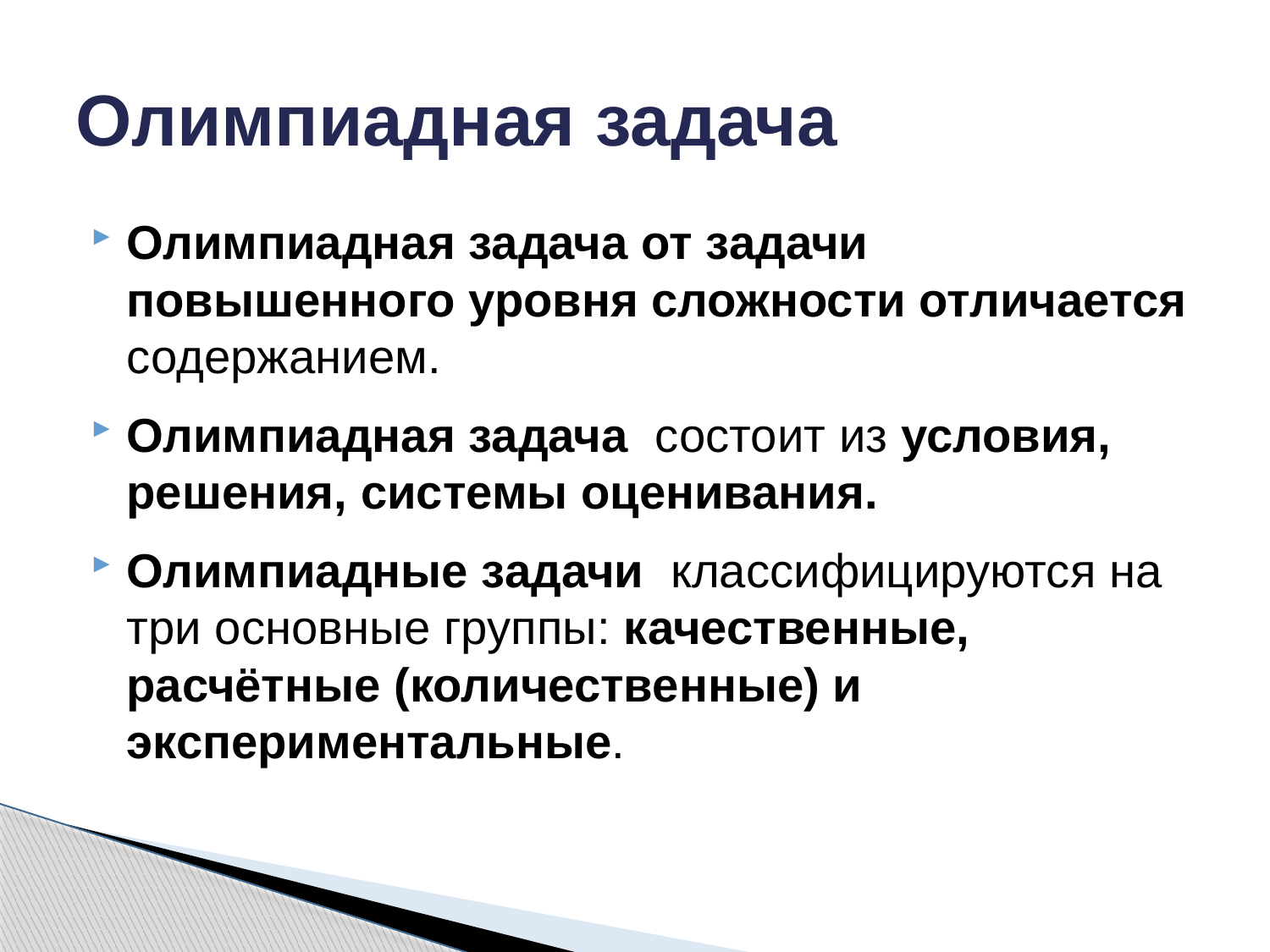

# Олимпиадная задача
Олимпиадная задача от задачи повышенного уровня сложности отличается содержанием.
Олимпиадная задача  состоит из условия, решения, системы оценивания.
Олимпиадные задачи  классифицируются на три основные группы: качественные, расчётные (количественные) и экспериментальные.